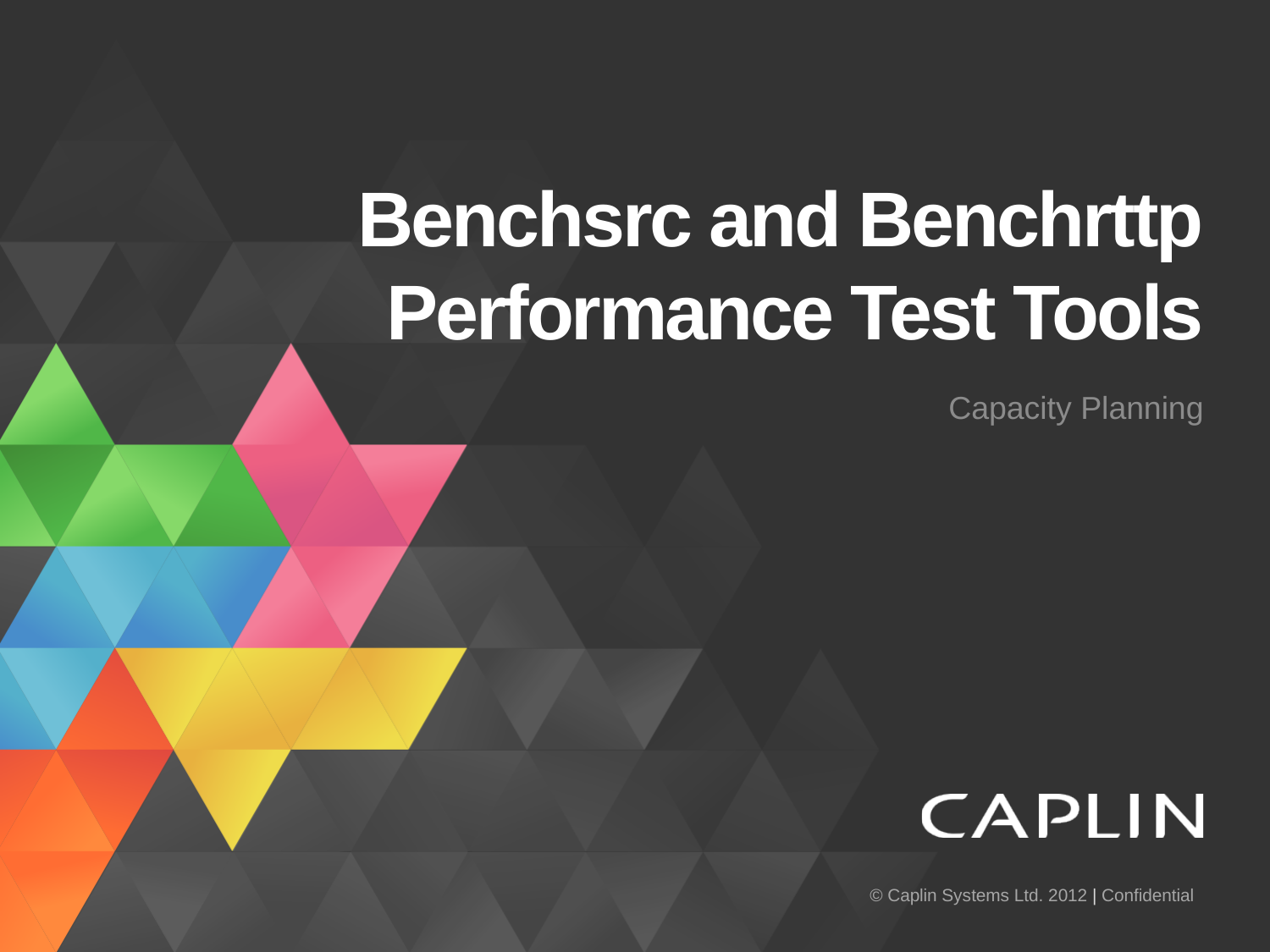

# Benchsrc and Benchrttp Performance Test Tools
Capacity Planning